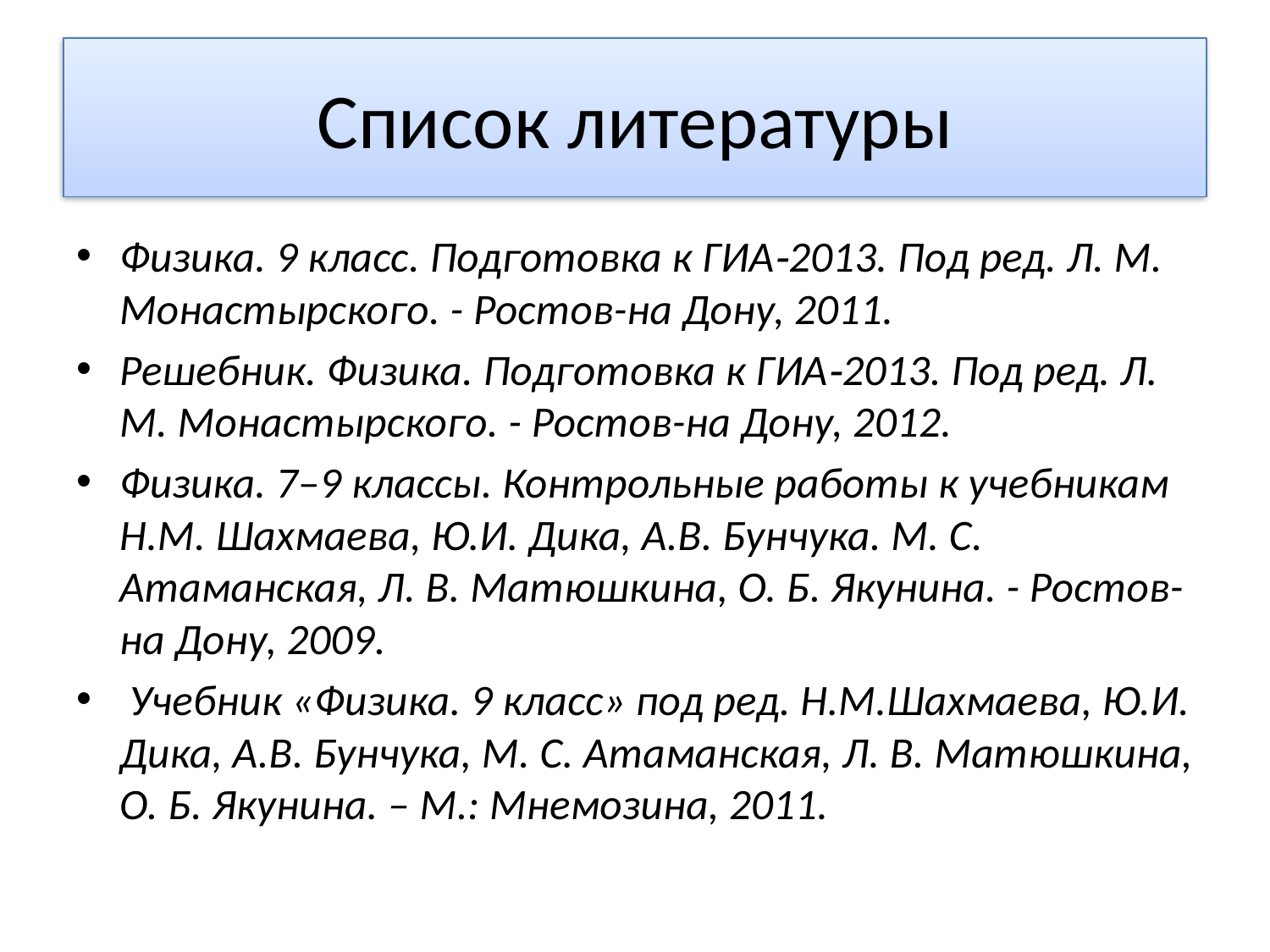

# Список литературы
Физика. 9 класс. Подготовка к ГИА‑2013. Под ред. Л. М. Монастырского. - Ростов-на Дону, 2011.
Решебник. Физика. Подготовка к ГИА‑2013. Под ред. Л. М. Мона­стырского. - Ростов-на Дону, 2012.
Физика. 7–9 классы. Контрольные работы к учебникам Н.М. Шахмаева, Ю.И. Дика, А.В. Бунчука. М. С. Атаманская, Л. В. Матюшкина, О. Б. Якунина. - Ростов-на Дону, 2009.
 Учебник «Физика. 9 класс» под ред. Н.М.Шахмаева, Ю.И. Дика, А.В. Бунчука, М. С. Атаманская, Л. В. Матюшкина, О. Б. Якунина. – М.: Мнемозина, 2011.